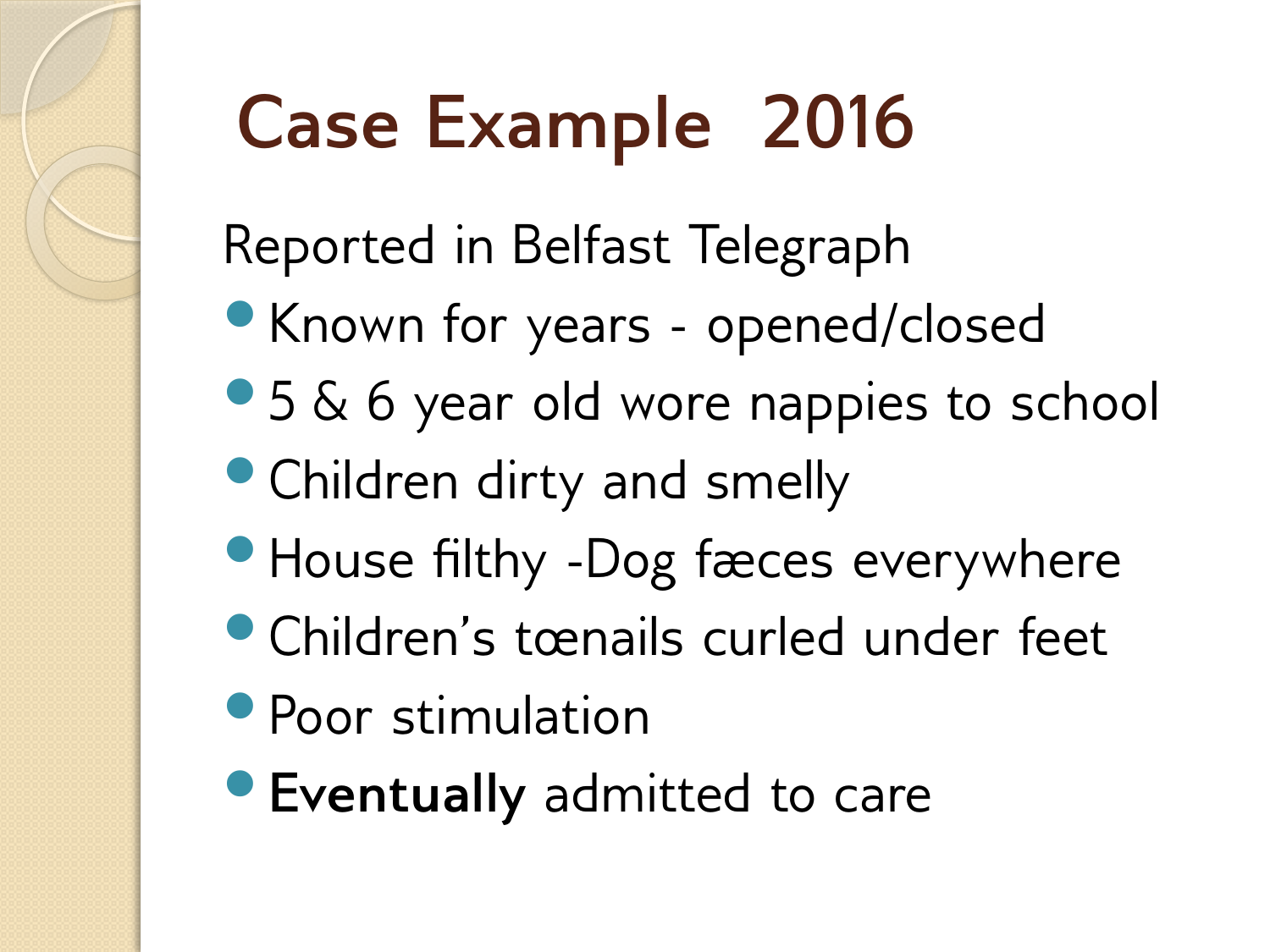

# Case Example  2016
Reported in Belfast Telegraph
Known for years - opened/closed
5 & 6 year old wore nappies to school
Children dirty and smelly
House filthy -Dog faeces everywhere
Children’s toenails curled under feet
Poor stimulation
Eventually admitted to care